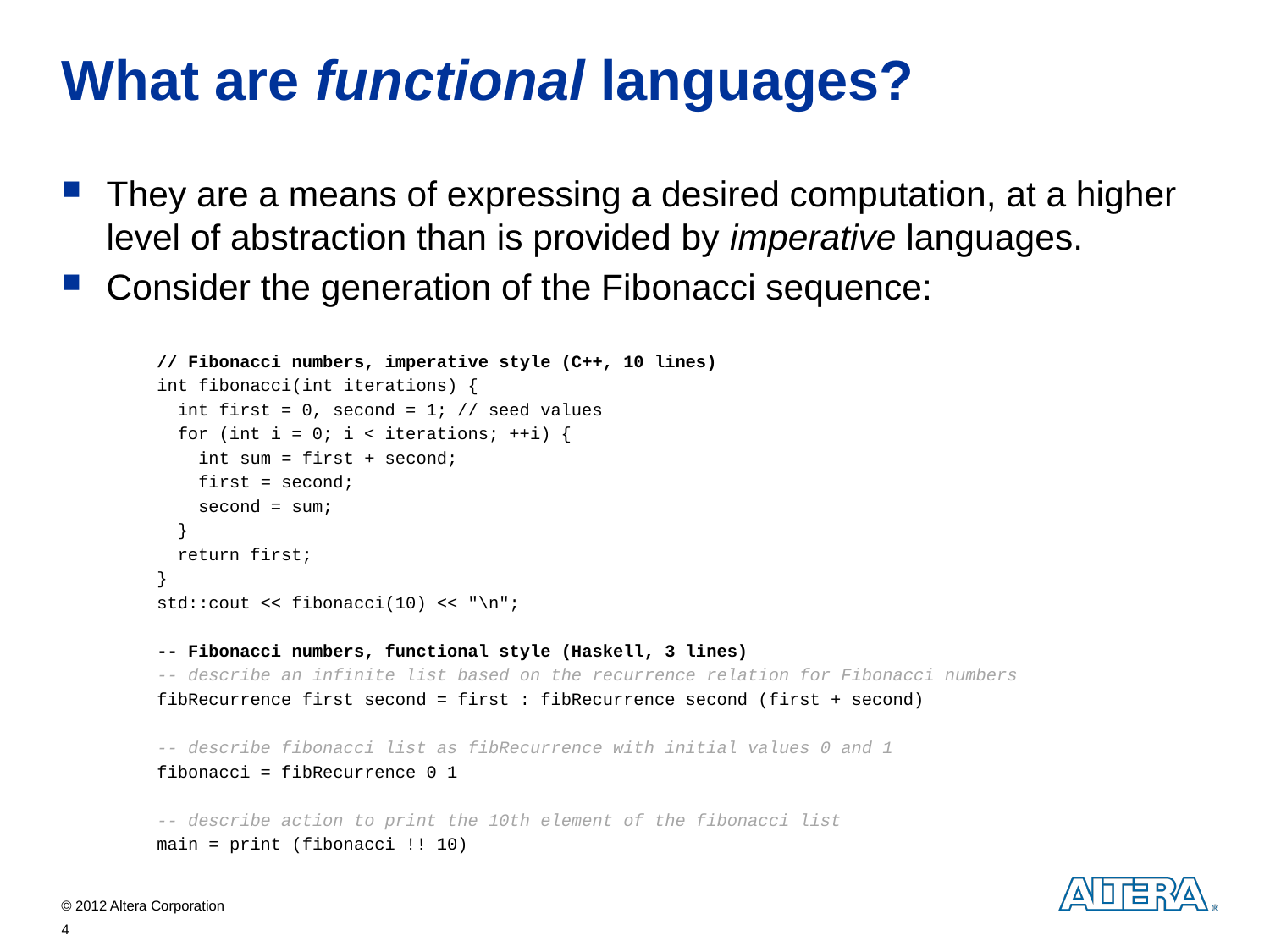

# What are functional languages?
They are a means of expressing a desired computation, at a higher level of abstraction than is provided by imperative languages.
Consider the generation of the Fibonacci sequence:
// Fibonacci numbers, imperative style (C++, 10 lines)
int fibonacci(int iterations) {
  int first = 0, second = 1; // seed values
  for (int i = 0; i < iterations; ++i) {
    int sum = first + second;
    first = second;
    second = sum;
  }
  return first;
}
std::cout << fibonacci(10) << "\n";

-- Fibonacci numbers, functional style (Haskell, 3 lines)
-- describe an infinite list based on the recurrence relation for Fibonacci numbers
fibRecurrence first second = first : fibRecurrence second (first + second)

-- describe fibonacci list as fibRecurrence with initial values 0 and 1
fibonacci = fibRecurrence 0 1

-- describe action to print the 10th element of the fibonacci list
main = print (fibonacci !! 10)

4